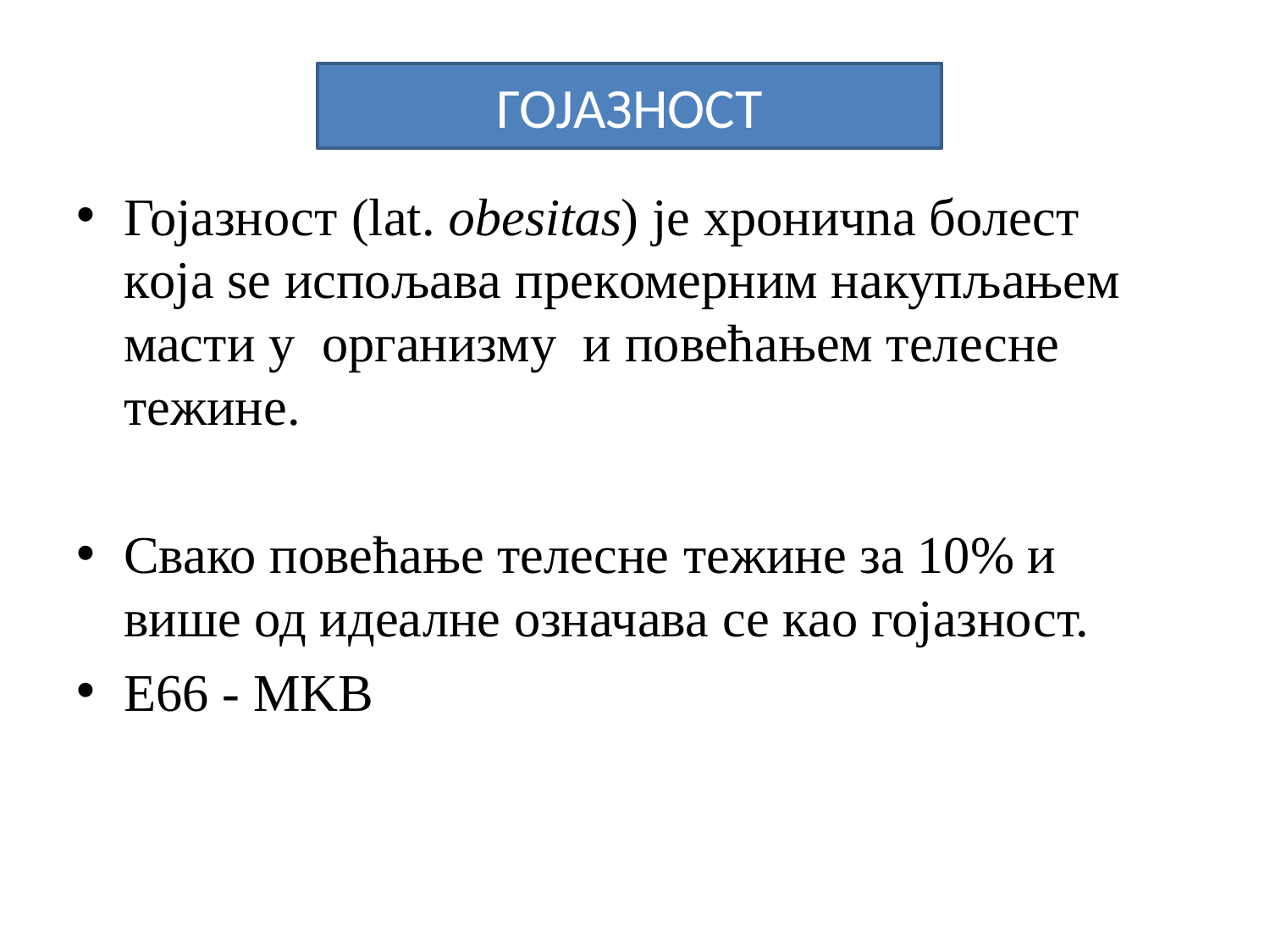

ГОЈАЗНОСТ
Гојазност (lat. obesitas) је хроничnа бoлeст кoja se испoљaвa прекомeрним накупљањем масти у  организму  и повећањем телесне тeжинe.

Свако повећањe тeлeснe тежинe за 10% и више од идeалнe означава се кaо гојaзност.
Е66 - MKB